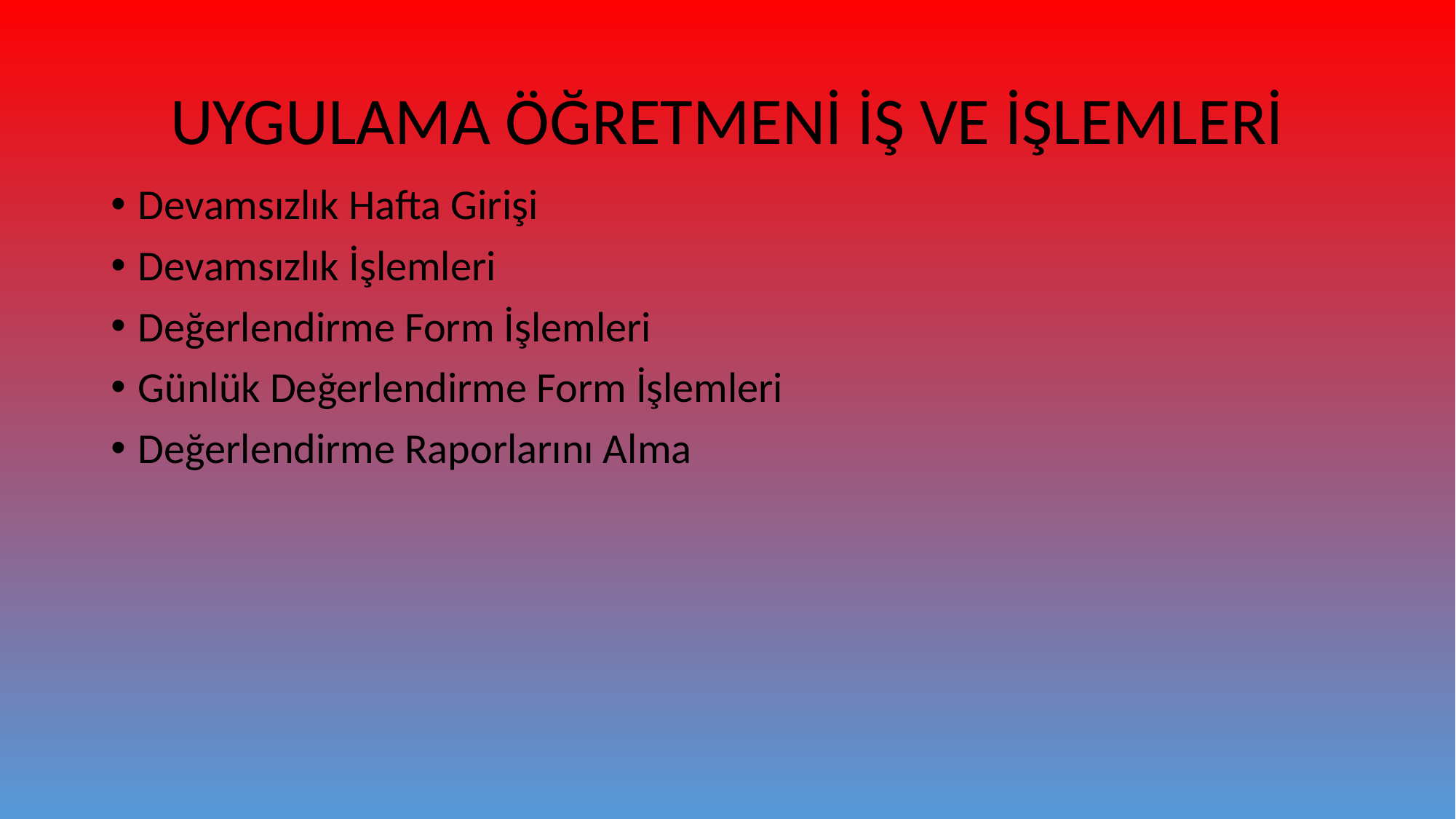

# UYGULAMA ÖĞRETMENİ İŞ VE İŞLEMLERİ
Devamsızlık Hafta Girişi
Devamsızlık İşlemleri
Değerlendirme Form İşlemleri
Günlük Değerlendirme Form İşlemleri
Değerlendirme Raporlarını Alma